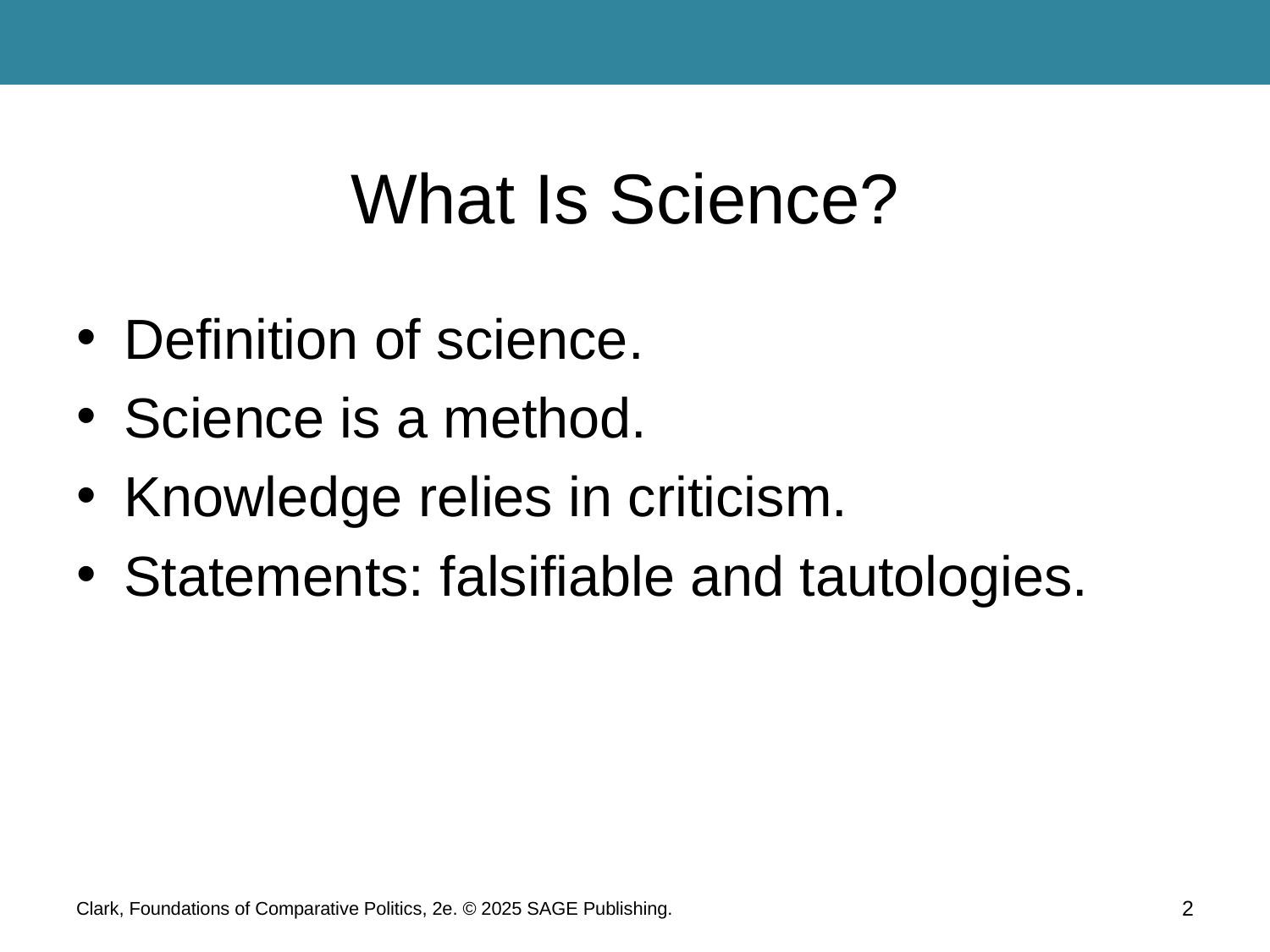

# What Is Science?
Definition of science.
Science is a method.
Knowledge relies in criticism.
Statements: falsifiable and tautologies.
Clark, Foundations of Comparative Politics, 2e. © 2025 SAGE Publishing.
2